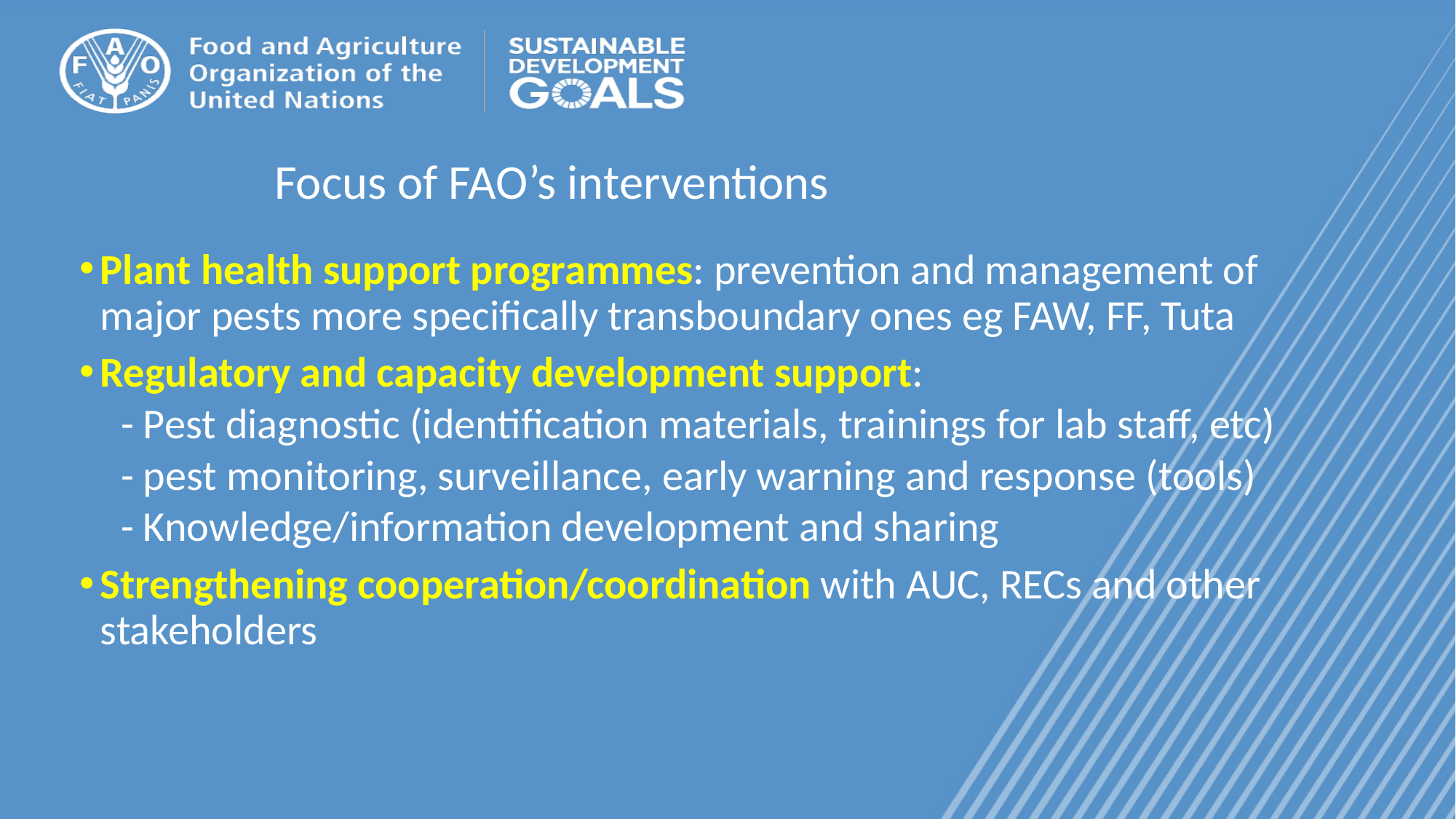

3
# Focus of FAO’s interventions
Plant health support programmes: prevention and management of major pests more specifically transboundary ones eg FAW, FF, Tuta
Regulatory and capacity development support:
- Pest diagnostic (identification materials, trainings for lab staff, etc)
- pest monitoring, surveillance, early warning and response (tools)
- Knowledge/information development and sharing
Strengthening cooperation/coordination with AUC, RECs and other stakeholders